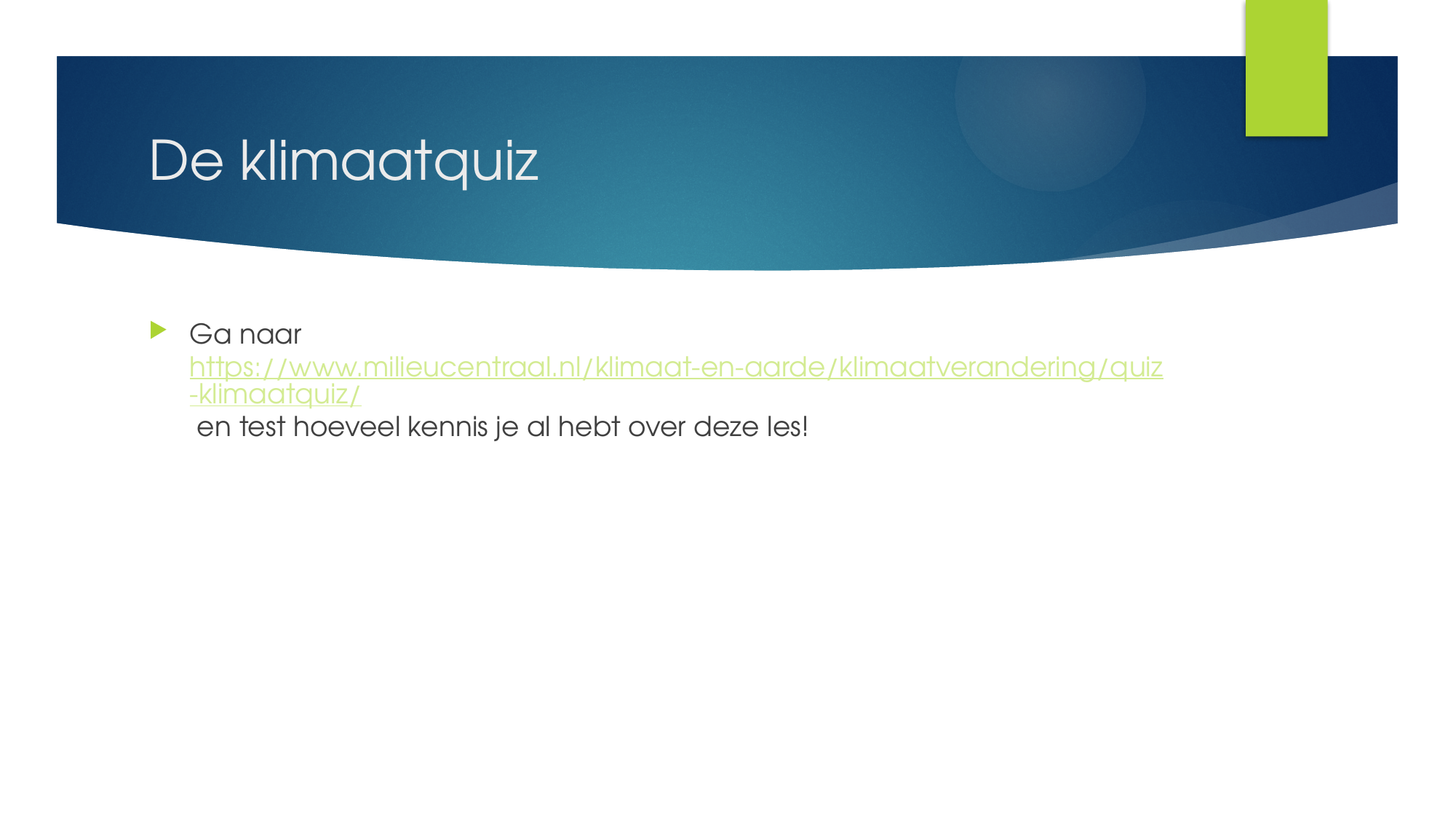

# De klimaatquiz
Ga naar https://www.milieucentraal.nl/klimaat-en-aarde/klimaatverandering/quiz-klimaatquiz/ en test hoeveel kennis je al hebt over deze les!